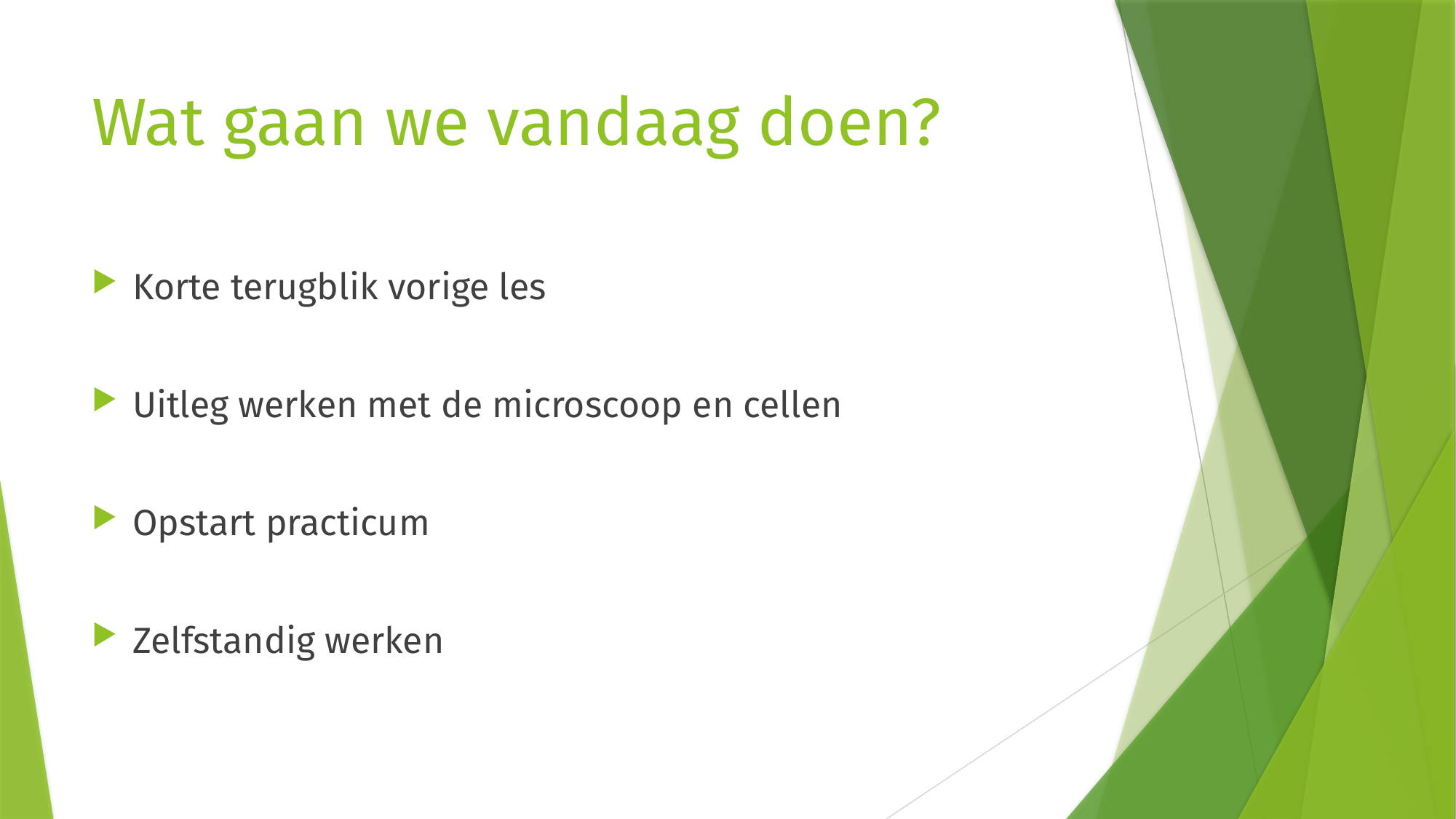

# Wat gaan we vandaag doen?
Korte terugblik vorige les

Uitleg werken met de microscoop en cellen

Opstart practicum

Zelfstandig werken